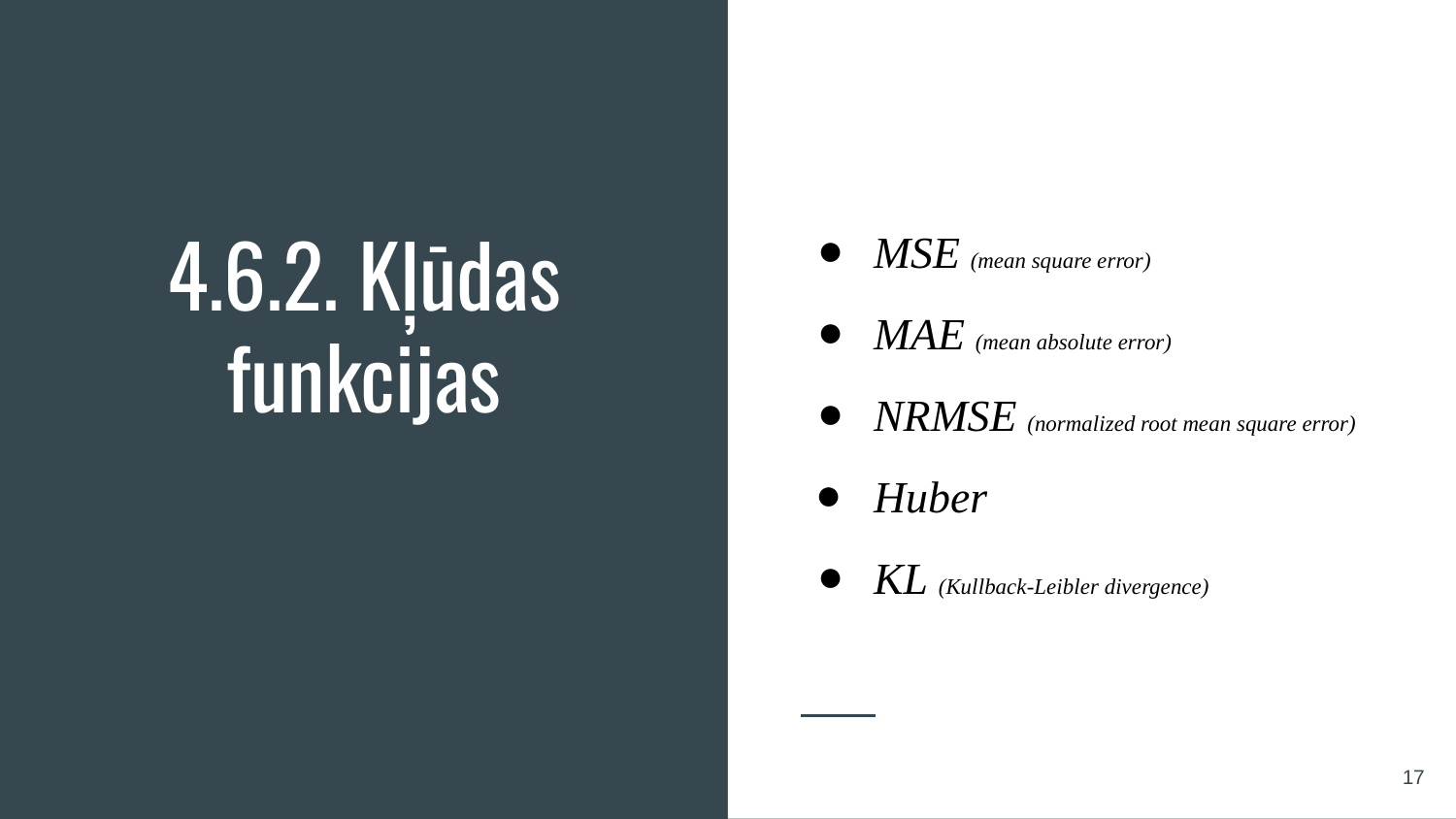

MSE (mean square error)
MAE (mean absolute error)
NRMSE (normalized root mean square error)
Huber
KL (Kullback-Leibler divergence)
# 4.6.2. Kļūdas funkcijas

17